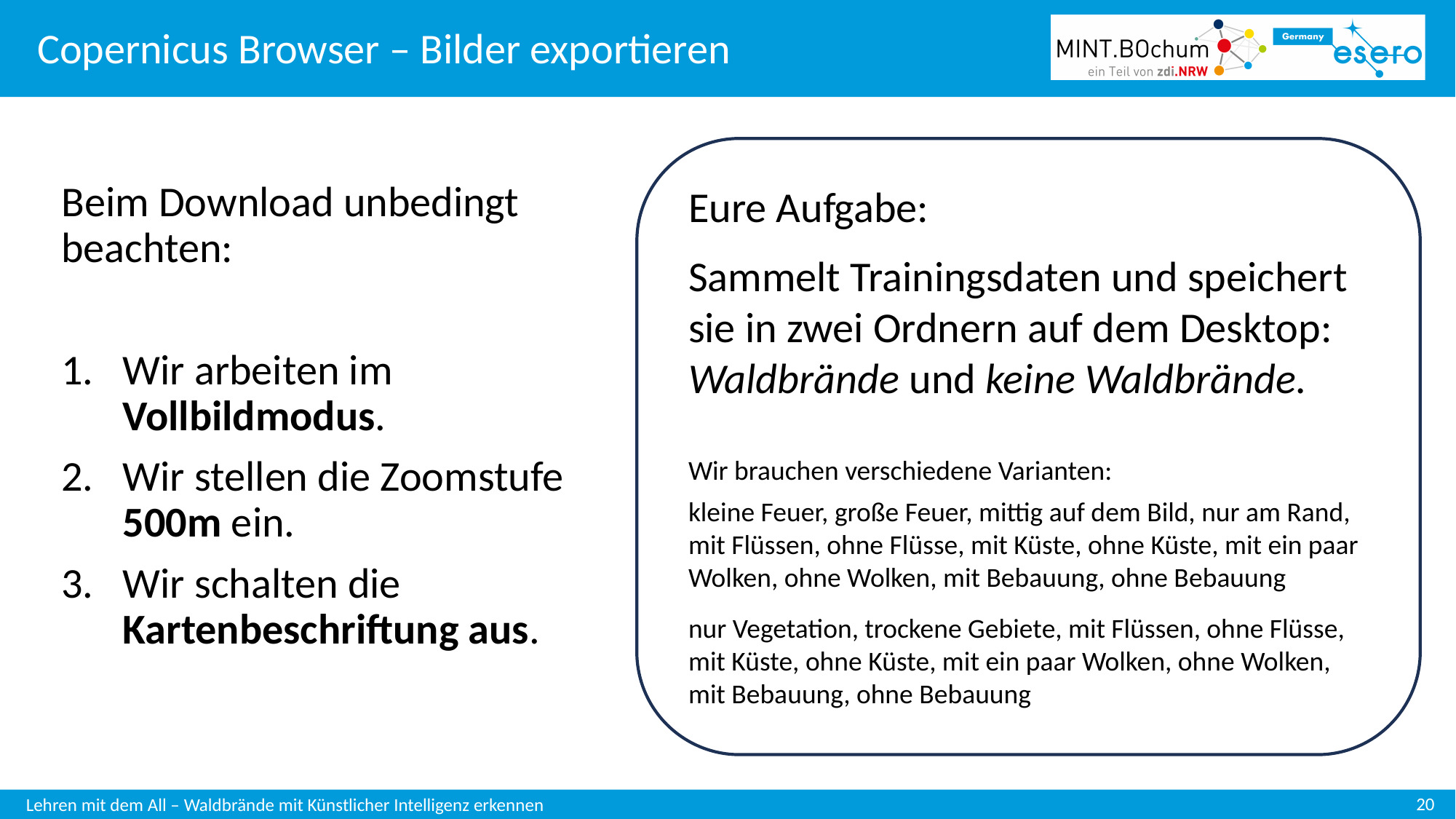

# Copernicus Browser – Bilder exportieren

Eure Aufgabe:
Sammelt Trainingsdaten und speichert sie in zwei Ordnern auf dem Desktop: Waldbrände und keine Waldbrände.
Wir brauchen verschiedene Varianten:
kleine Feuer, große Feuer, mittig auf dem Bild, nur am Rand, mit Flüssen, ohne Flüsse, mit Küste, ohne Küste, mit ein paar Wolken, ohne Wolken, mit Bebauung, ohne Bebauung
nur Vegetation, trockene Gebiete, mit Flüssen, ohne Flüsse, mit Küste, ohne Küste, mit ein paar Wolken, ohne Wolken, mit Bebauung, ohne Bebauung

Beim Download unbedingt beachten:

Wir arbeiten im Vollbildmodus.
Wir stellen die Zoomstufe 500m ein.
Wir schalten die Kartenbeschriftung aus.